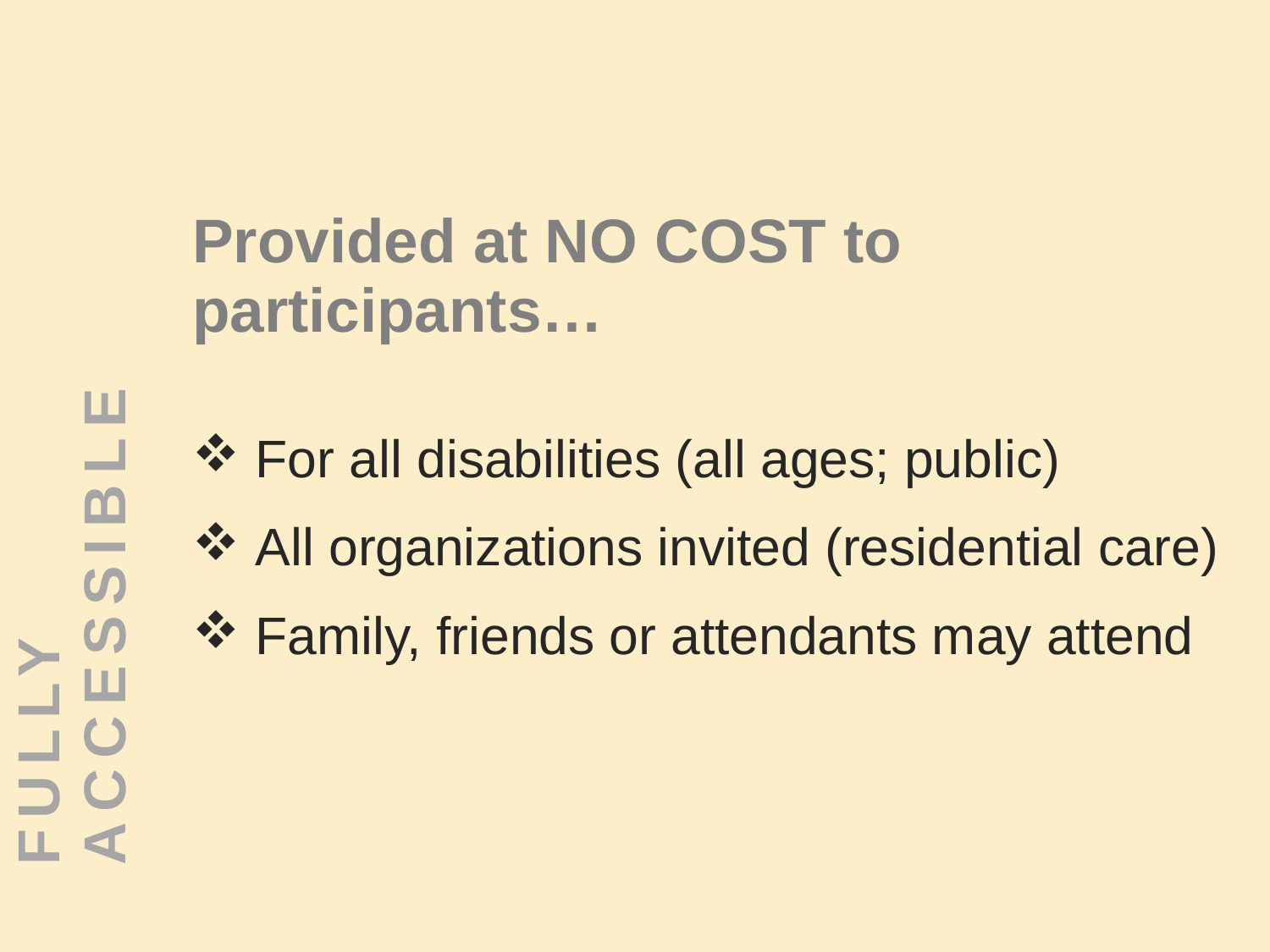

Provided at NO COST to participants…

 For all disabilities (all ages; public)
 All organizations invited (residential care)
 Family, friends or attendants may attend

FULLY ACCESSIBLE